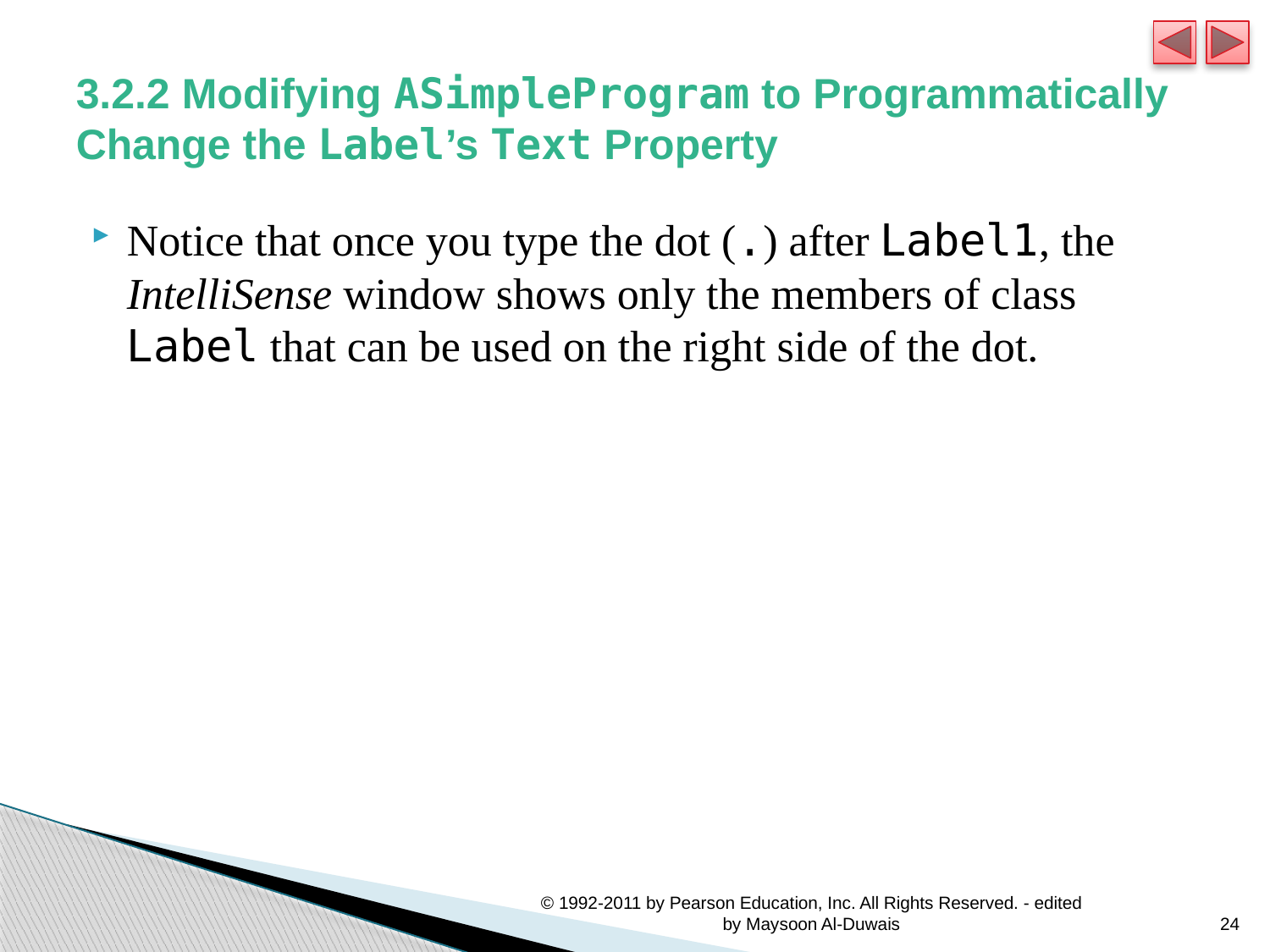

# 3.2.2 Modifying ASimpleProgram to Programmatically Change the Label’s Text Property
Notice that once you type the dot (.) after Label1, the IntelliSense window shows only the members of class Label that can be used on the right side of the dot.
© 1992-2011 by Pearson Education, Inc. All Rights Reserved. - edited by Maysoon Al-Duwais
24